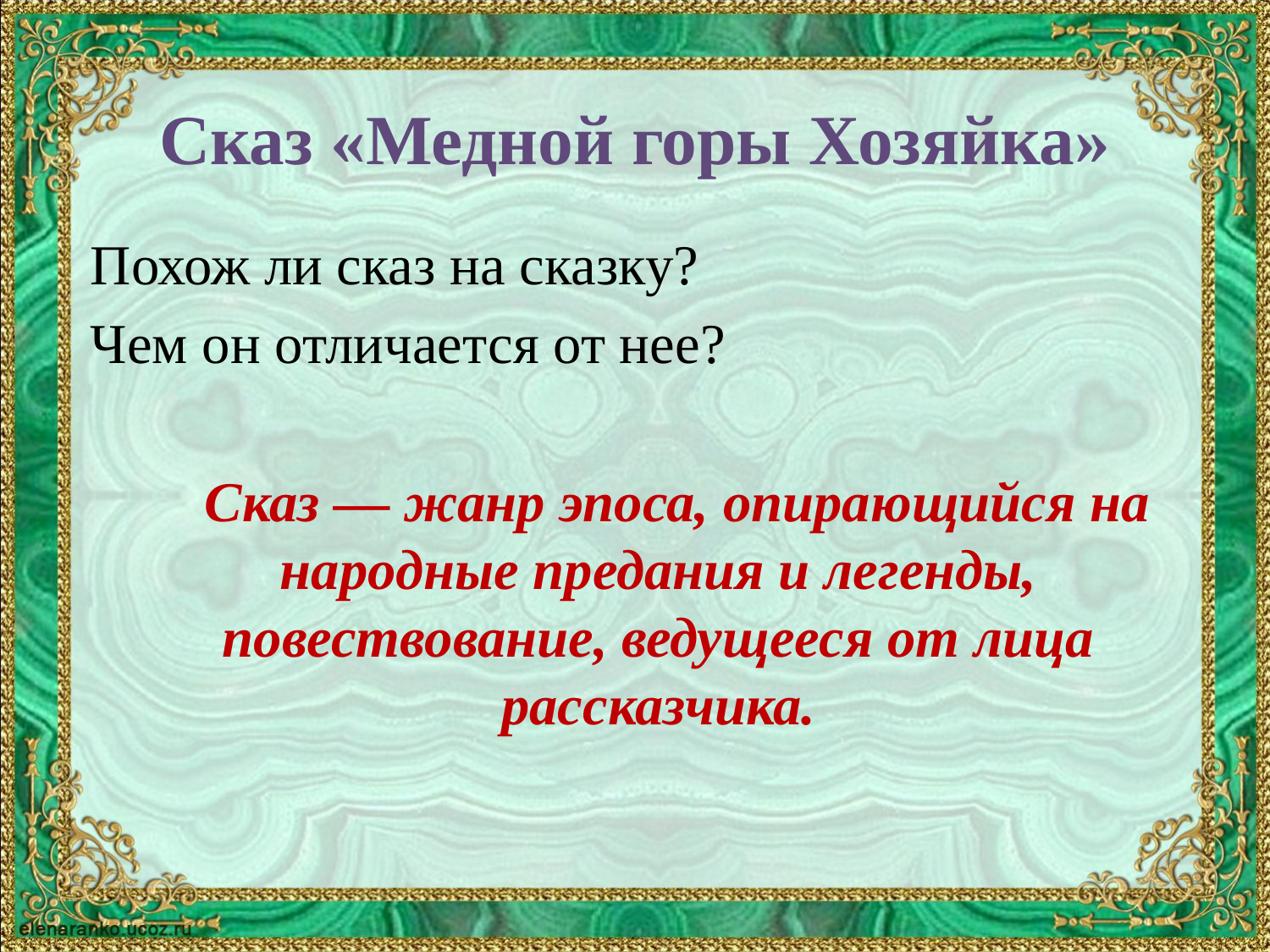

# Сказ «Медной горы Хозяйка»
 Похож ли сказ на сказку?
 Чем он отличается от нее?

      Сказ — жанр эпоса, опирающийся на народные предания и легенды, повествование, ведущееся от лица рассказчика.